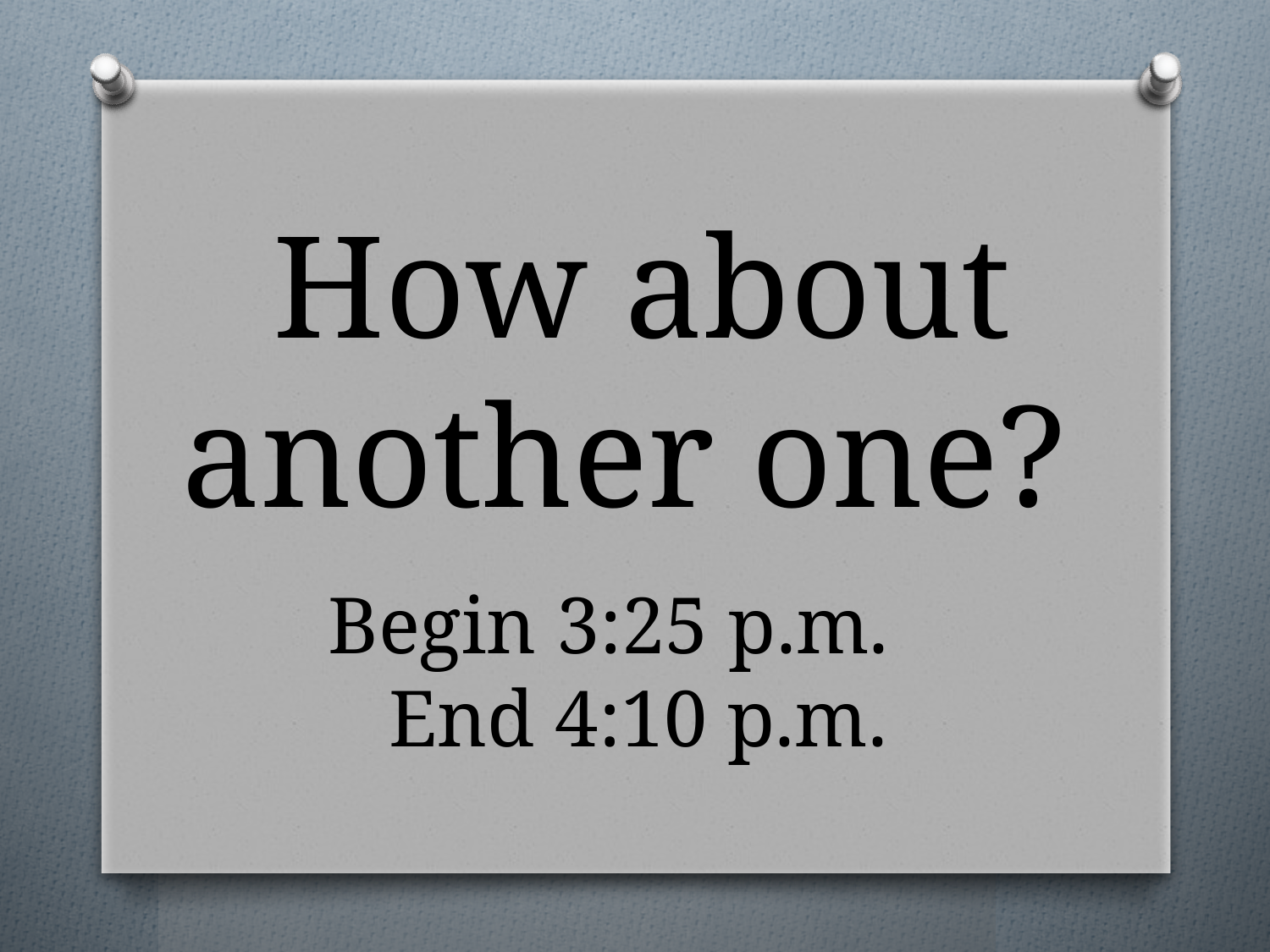

# How about another one?
Begin 3:25 p.m.
End 4:10 p.m.